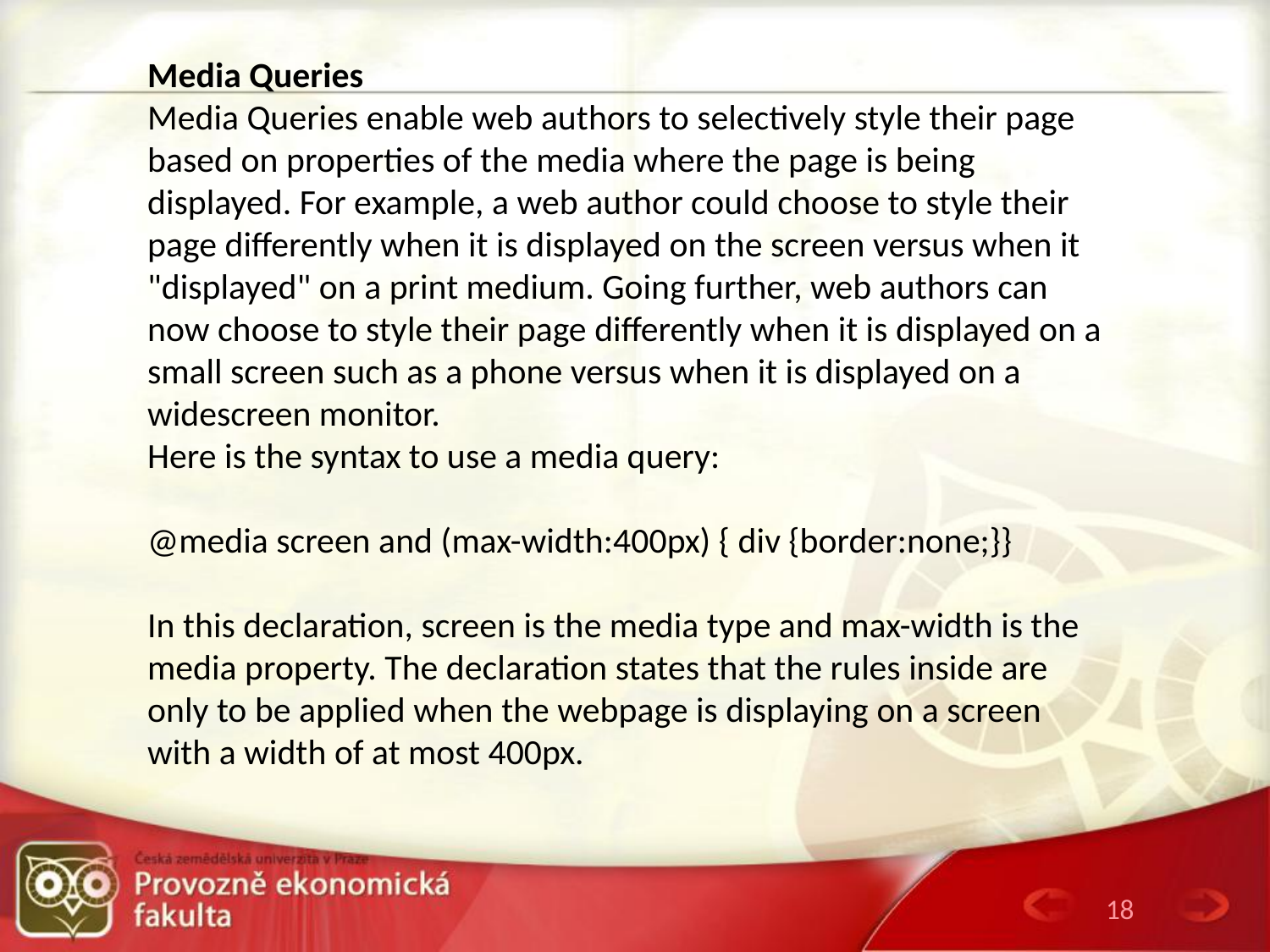

Media Queries
Media Queries enable web authors to selectively style their page based on properties of the media where the page is being displayed. For example, a web author could choose to style their page differently when it is displayed on the screen versus when it "displayed" on a print medium. Going further, web authors can now choose to style their page differently when it is displayed on a small screen such as a phone versus when it is displayed on a widescreen monitor.
Here is the syntax to use a media query:

@media screen and (max-width:400px) { div {border:none;}}

In this declaration, screen is the media type and max-width is the media property. The declaration states that the rules inside are only to be applied when the webpage is displaying on a screen with a width of at most 400px.